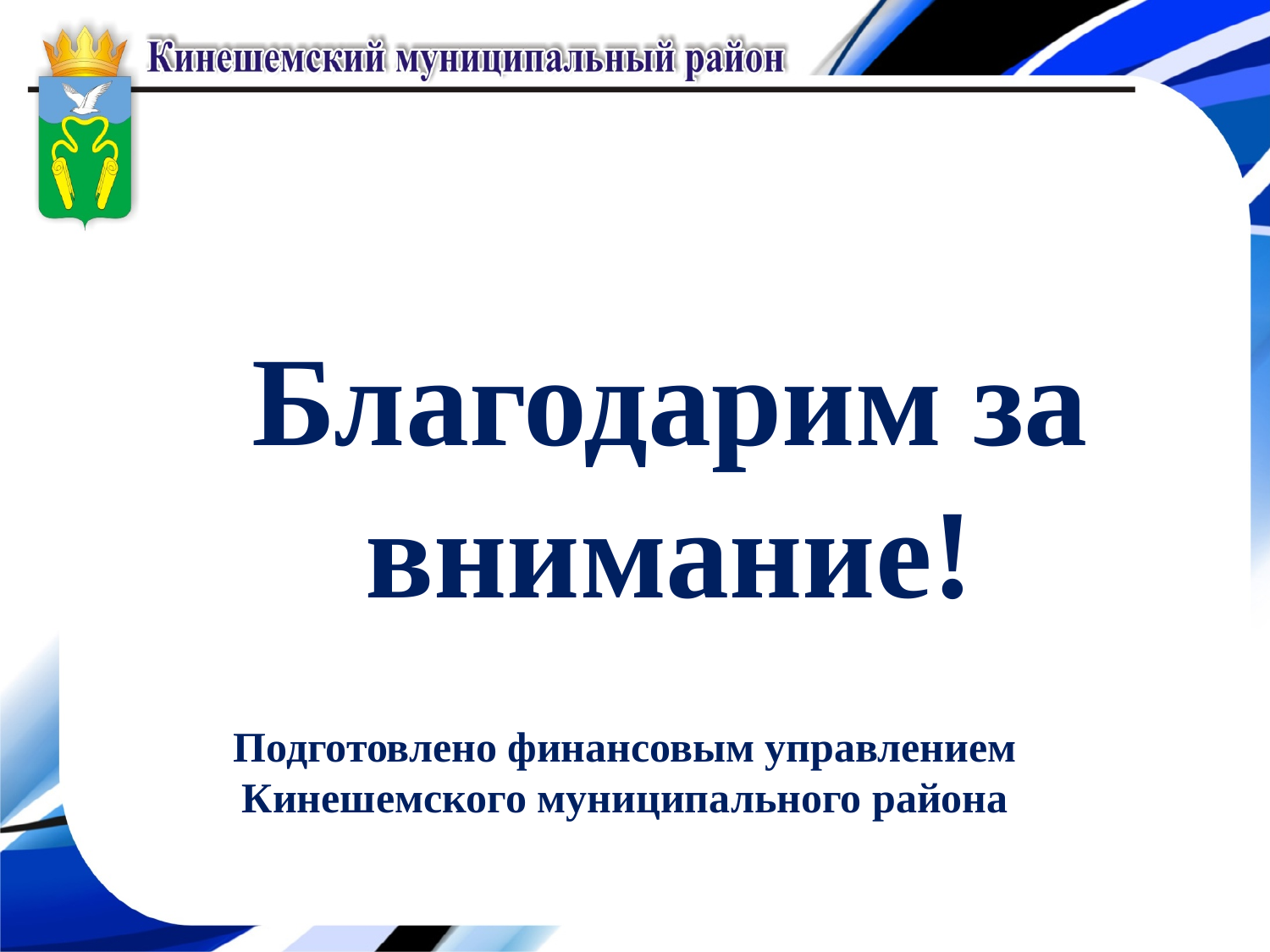

Благодарим за внимание!
Подготовлено финансовым управлением Кинешемского муниципального района